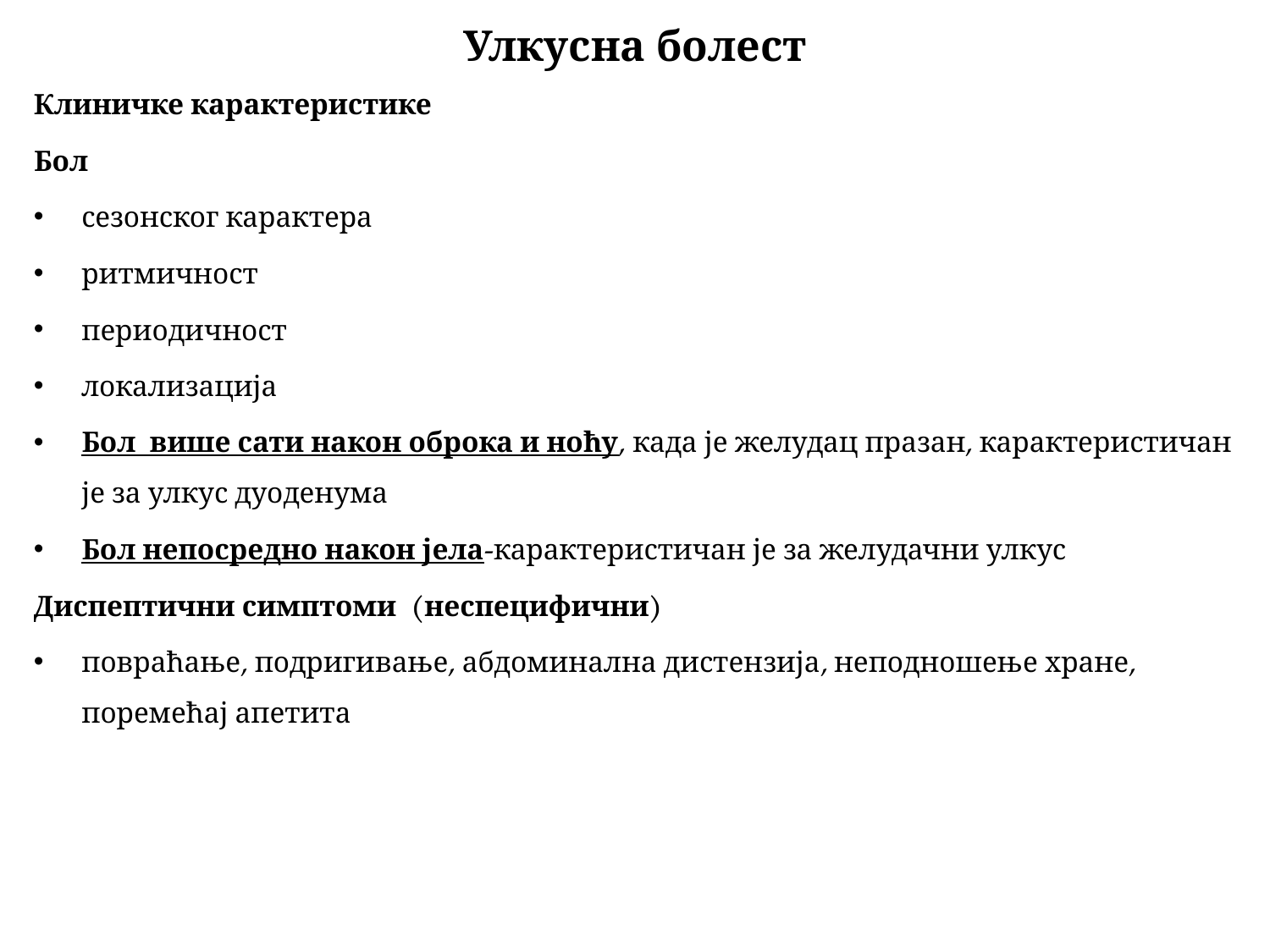

# Улкусна болест
Клиничке карактеристике
Бол
сезонског карактера
ритмичност
периодичност
локализација
Бол  више сати након оброка и ноћу, када је желудац празан, карактеристичан је за улкус дуоденума
Бол непосредно након јела-карактеристичан је за желудачни улкус
Диспептични симптоми  (неспецифични)
повраћање, подригивање, абдоминална дистензија, неподношење хране, поремећај апетита